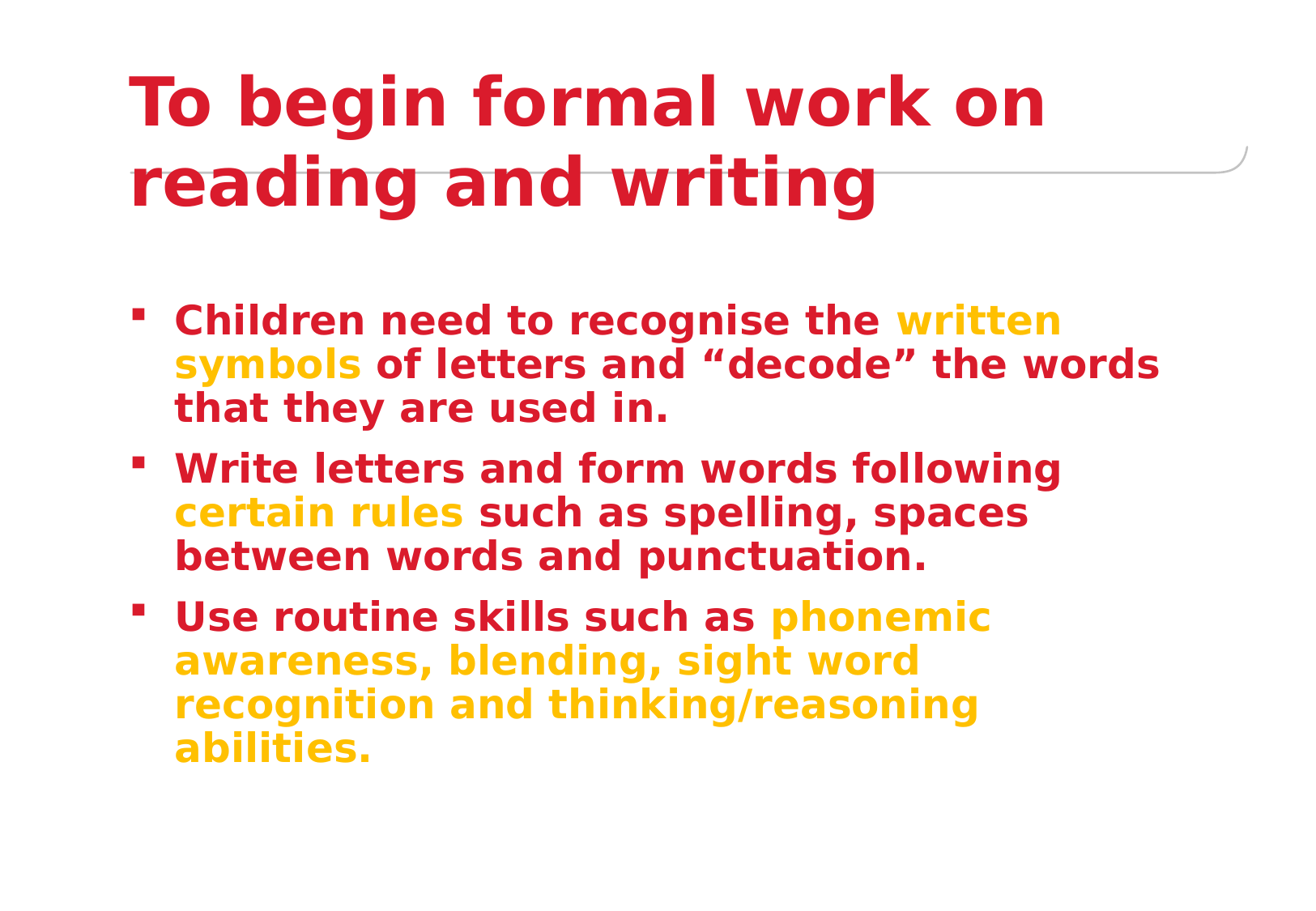

# To begin formal work on reading and writing

Children need to recognise the written symbols of letters and “decode” the words that they are used in.
Write letters and form words following certain rules such as spelling, spaces between words and punctuation.
Use routine skills such as phonemic awareness, blending, sight word recognition and thinking/reasoning abilities.